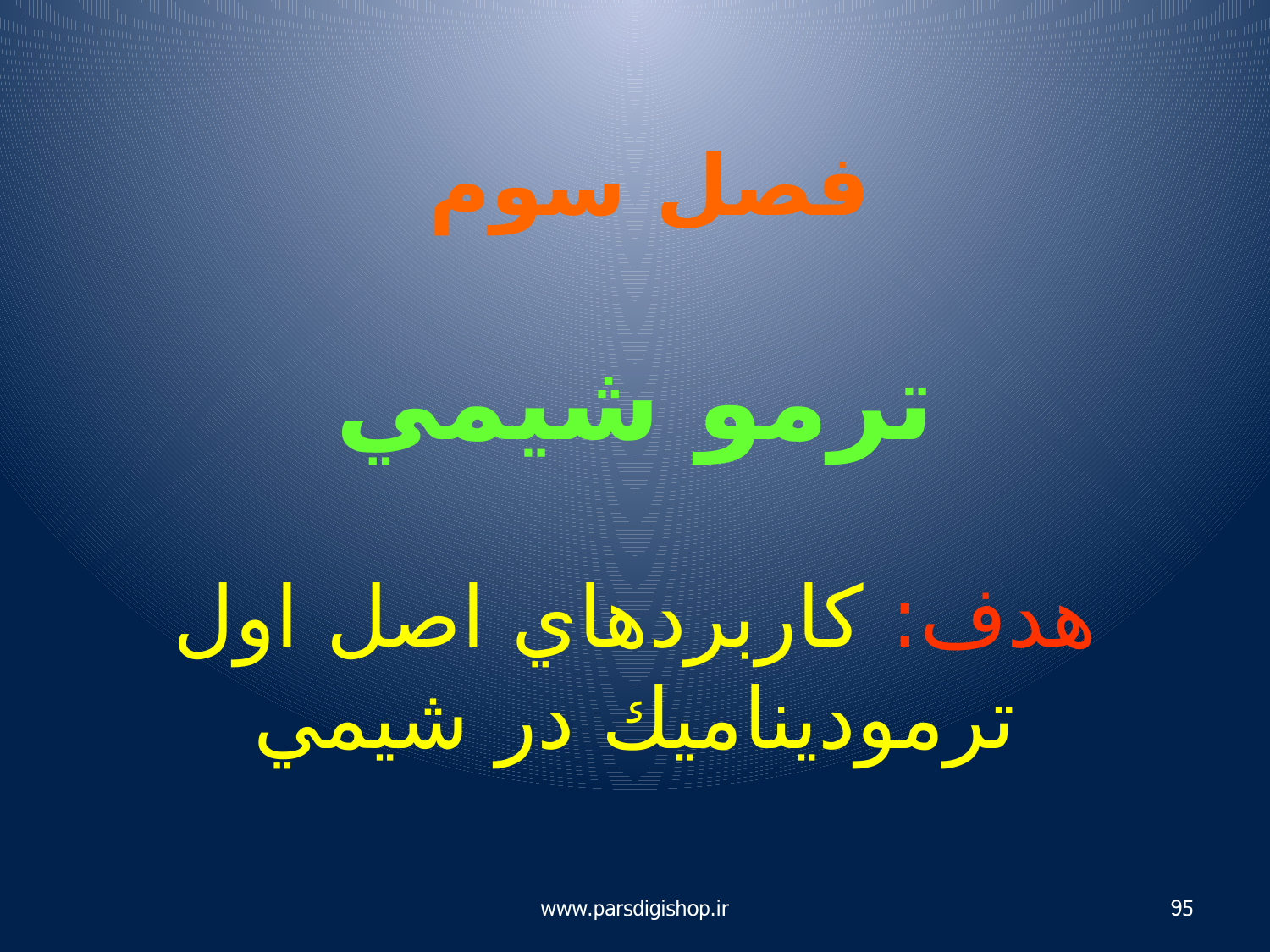

فصل سوم

ترمو شيمي

هدف: كاربردهاي اصل اول ترموديناميك در شيمي
www.parsdigishop.ir
95